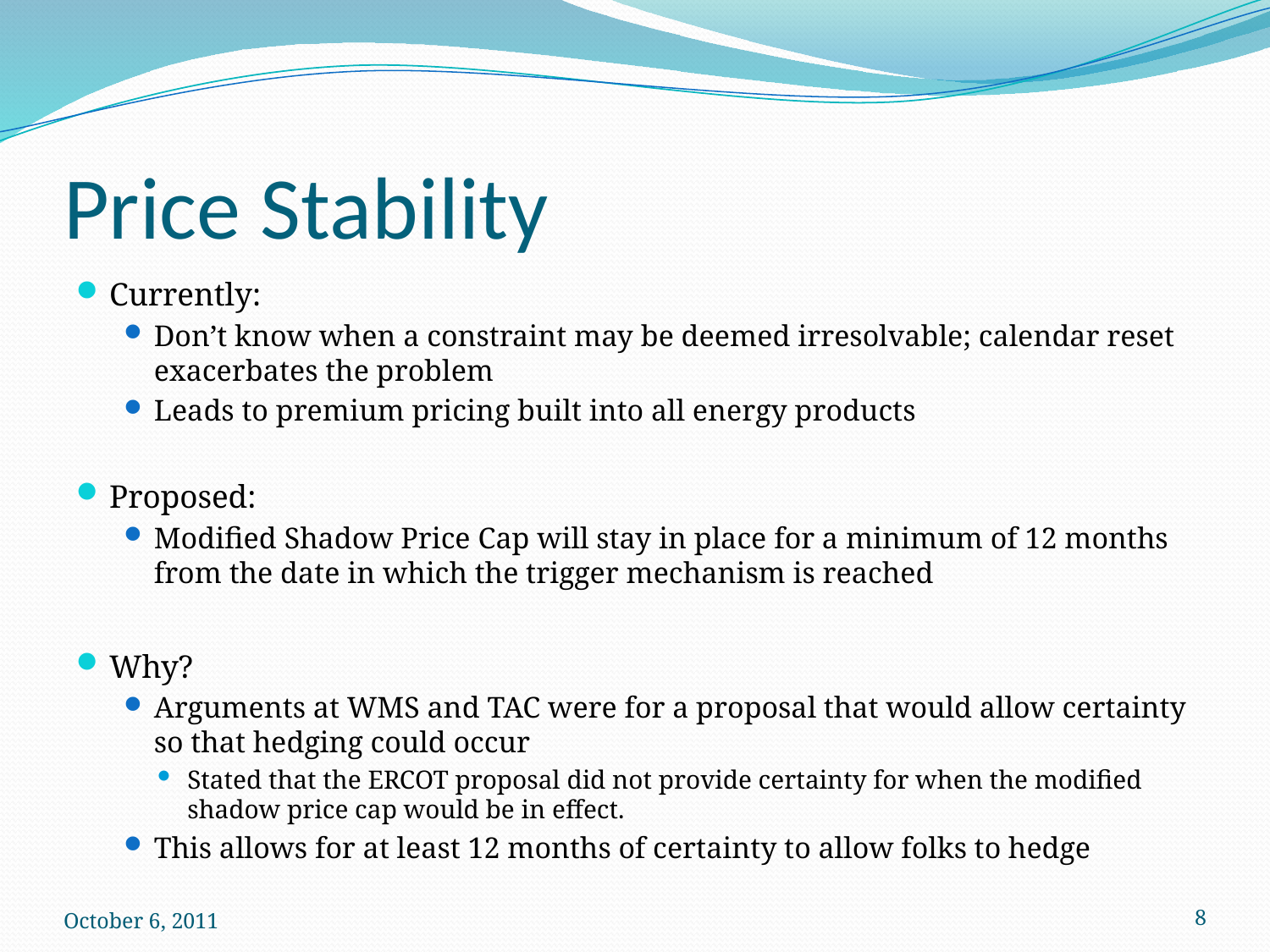

# Price Stability
Currently:
Don’t know when a constraint may be deemed irresolvable; calendar reset exacerbates the problem
Leads to premium pricing built into all energy products

Proposed:
Modified Shadow Price Cap will stay in place for a minimum of 12 months from the date in which the trigger mechanism is reached

Why?
Arguments at WMS and TAC were for a proposal that would allow certainty so that hedging could occur
Stated that the ERCOT proposal did not provide certainty for when the modified shadow price cap would be in effect.
This allows for at least 12 months of certainty to allow folks to hedge
October 6, 2011
8